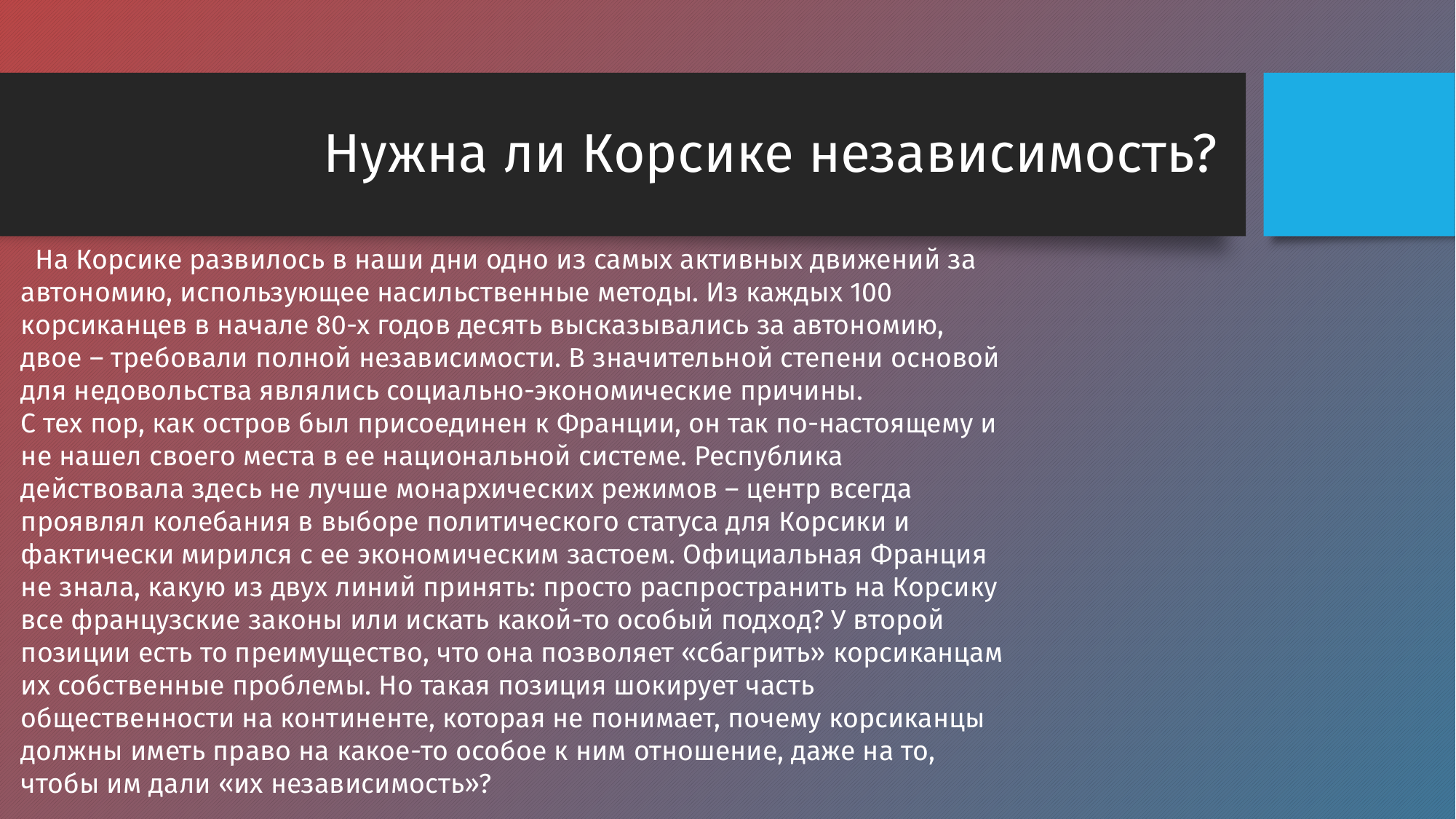

# Нужна ли Корсике независимость?
  На Корсике развилось в наши дни одно из самых активных движений за автономию, использующее насильственные методы. Из каждых 100 корсиканцев в начале 80-х годов десять высказывались за автономию, двое – требовали полной независимости. В значительной степени основой для недовольства являлись социально-экономические причины.
С тех пор, как остров был присоединен к Франции, он так по-настоящему и не нашел своего места в ее национальной системе. Республика действовала здесь не лучше монархических режимов – центр всегда проявлял колебания в выборе политического статуса для Корсики и фактически мирился с ее экономическим застоем. Официальная Франция не знала, какую из двух линий принять: просто распространить на Корсику все французские законы или искать какой-то особый подход? У второй позиции есть то преимущество, что она позволяет «сбагрить» корсиканцам их собственные проблемы. Но такая позиция шокирует часть общественности на континенте, которая не понимает, почему корсиканцы должны иметь право на какое-то особое к ним отношение, даже на то, чтобы им дали «их независимость»?